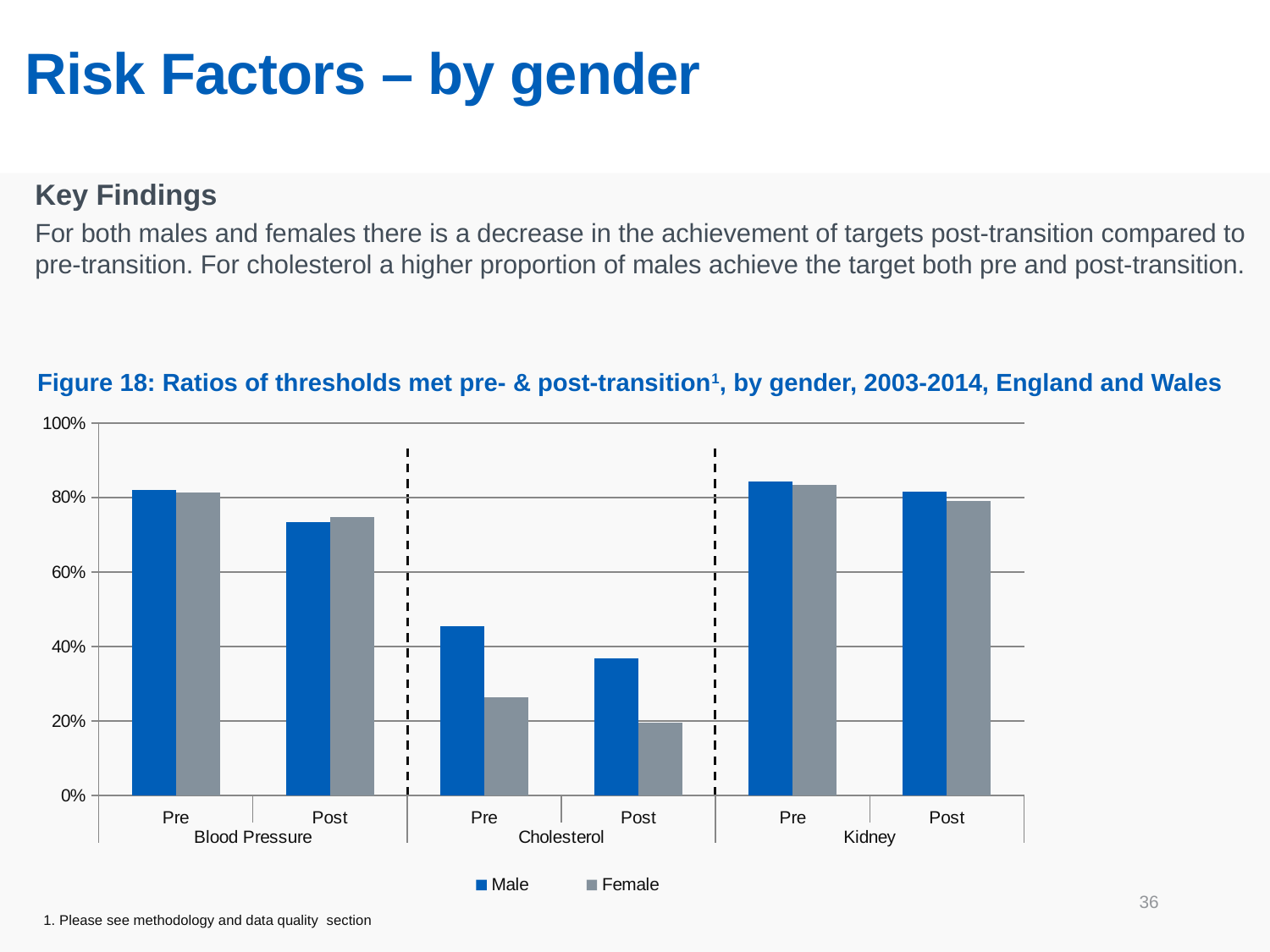

# Risk Factors – by gender
Key Findings
For both males and females there is a decrease in the achievement of targets post-transition compared to pre-transition. For cholesterol a higher proportion of males achieve the target both pre and post-transition.

Figure 18: Ratios of thresholds met pre- & post-transition1, by gender, 2003-2014, England and Wales

### Chart

| Category | Male | Female |
|---|---|---|
| Pre | 0.8212455656286953 | 0.8133180252583238 |
| Post | 0.7343499197431782 | 0.7472621492128679 |
| Pre | 0.4537461773700306 | 0.26406734603455917 |
| Post | 0.36899897854954034 | 0.19569120287253142 |
| Pre | 0.8421794269610146 | 0.8331415420023015 |
| Post | 0.8150123051681706 | 0.7899901864573111 |
36
1. Please see methodology and data quality  section